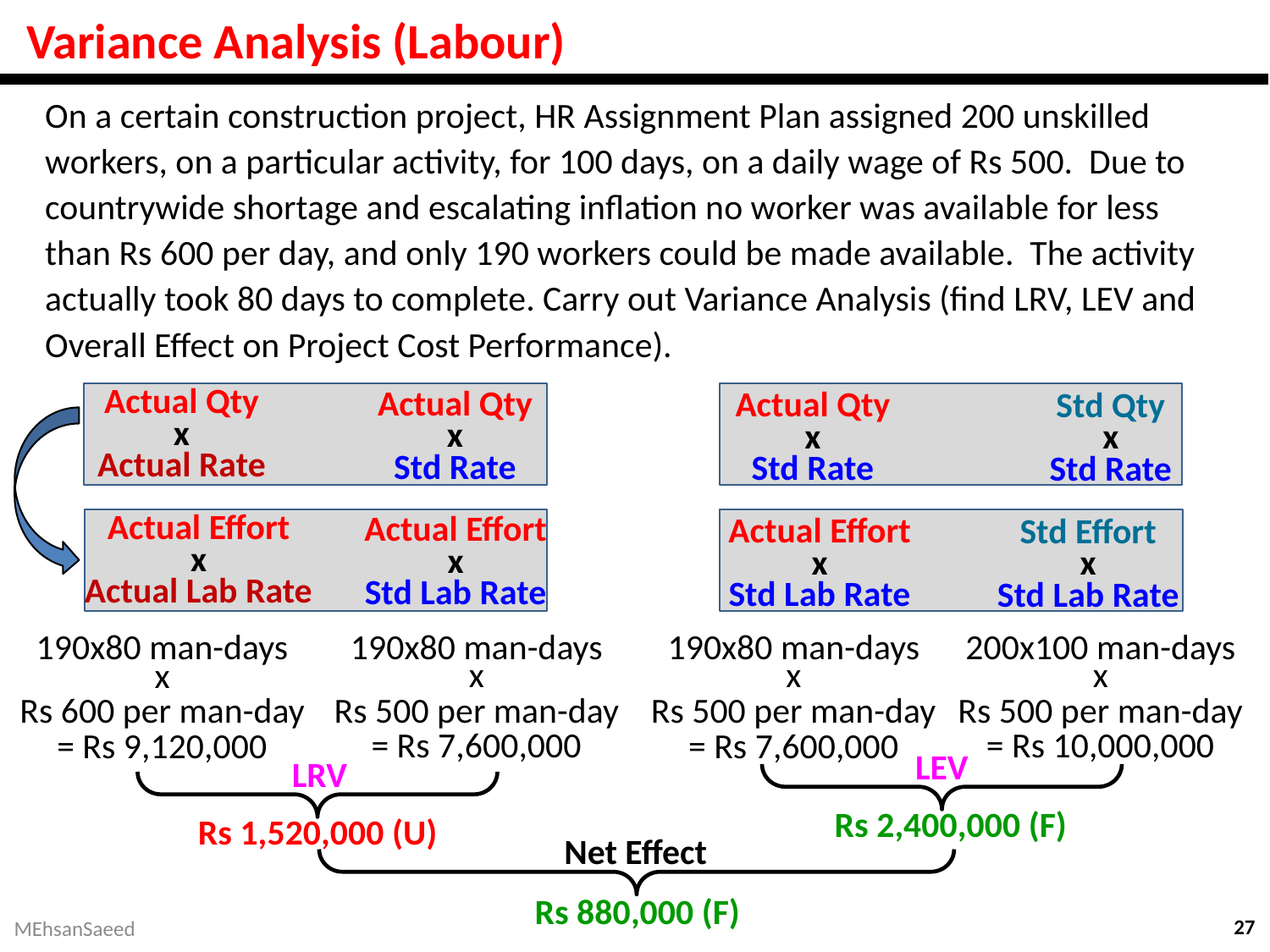

# Variance Analysis (Labour)
On a certain construction project, HR Assignment Plan assigned 200 unskilled workers, on a particular activity, for 100 days, on a daily wage of Rs 500.  Due to countrywide shortage and escalating inflation no worker was available for less than Rs 600 per day, and only 190 workers could be made available.  The activity actually took 80 days to complete. Carry out Variance Analysis (find LRV, LEV and Overall Effect on Project Cost Performance).

Actual Qty
x
Actual Rate
Actual Qty
x
Std Rate

Actual Qty
x
Std Rate
Std Qty
x
Std Rate

Actual Effort
x
Actual Lab Rate
Actual Effort
x
Std Lab Rate

Actual Effort
x
Std Lab Rate
Std Effort
x
Std Lab Rate
190x80 man-days
x
Rs 500 per man-day
= Rs 7,600,000
200x100 man-days
x
Rs 500 per man-day
= Rs 10,000,000
190x80 man-days
x
Rs 500 per man-day
= Rs 7,600,000
190x80 man-days
x
Rs 600 per man-day
= Rs 9,120,000

LEV
Rs 2,400,000 (F)

LRV
Rs 1,520,000 (U)

Net Effect
Rs 880,000 (F)
27
MEhsanSaeed